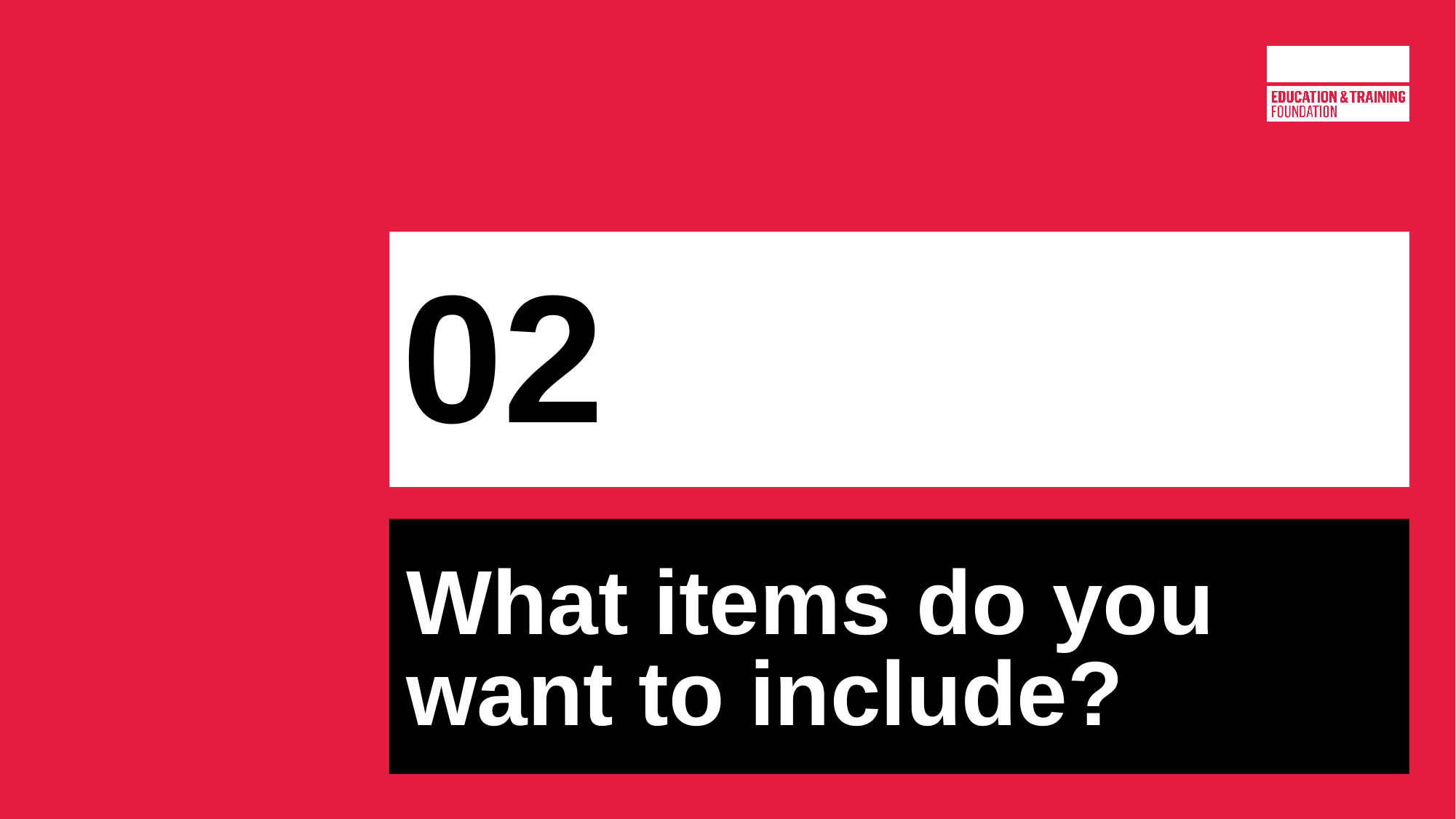

# 02
What items do you want to include?